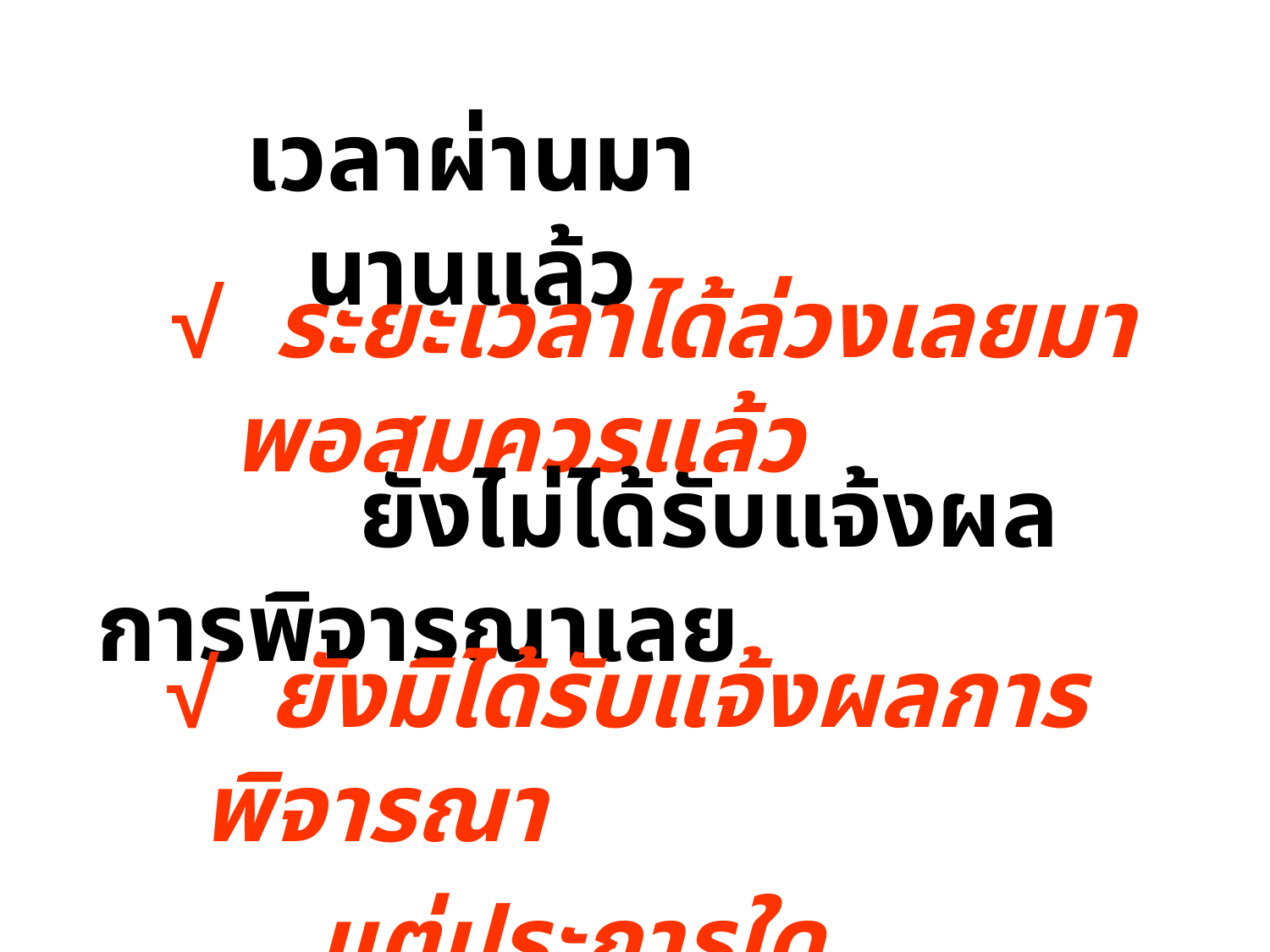

เวลาผ่านมานานแล้ว
 √  ระยะเวลาได้ล่วงเลยมาพอสมควรแล้ว
              ยังไม่ได้รับแจ้งผลการพิจารณาเลย
  √  ยังมิได้รับแจ้งผลการพิจารณา
        แต่ประการใด